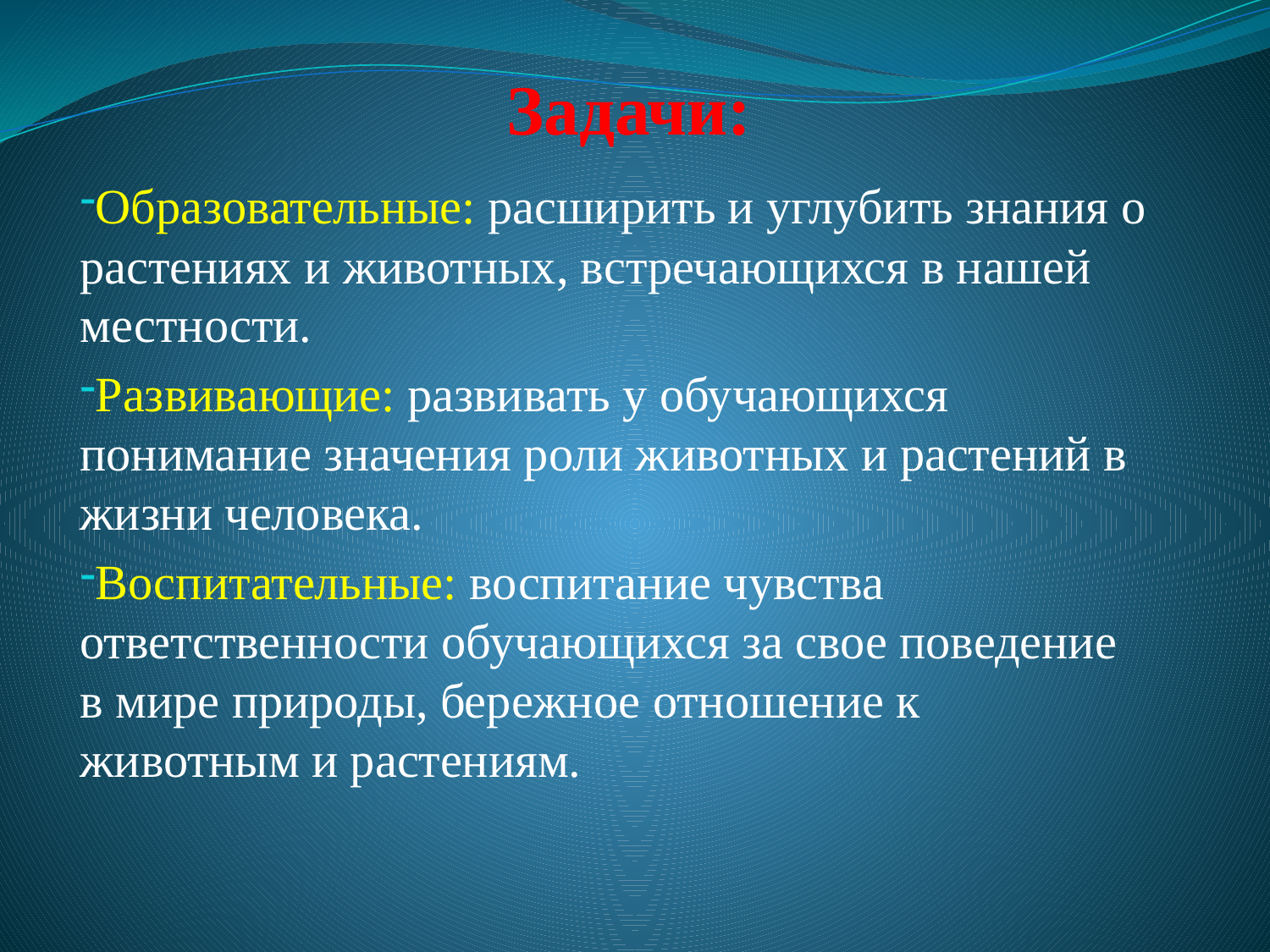

# Задачи:
Образовательные: расширить и углубить знания о растениях и животных, встречающихся в нашей местности.
Развивающие: развивать у обучающихся понимание значения роли животных и растений в жизни человека.
Воспитательные: воспитание чувства ответственности обучающихся за свое поведение в мире природы, бережное отношение к животным и растениям.